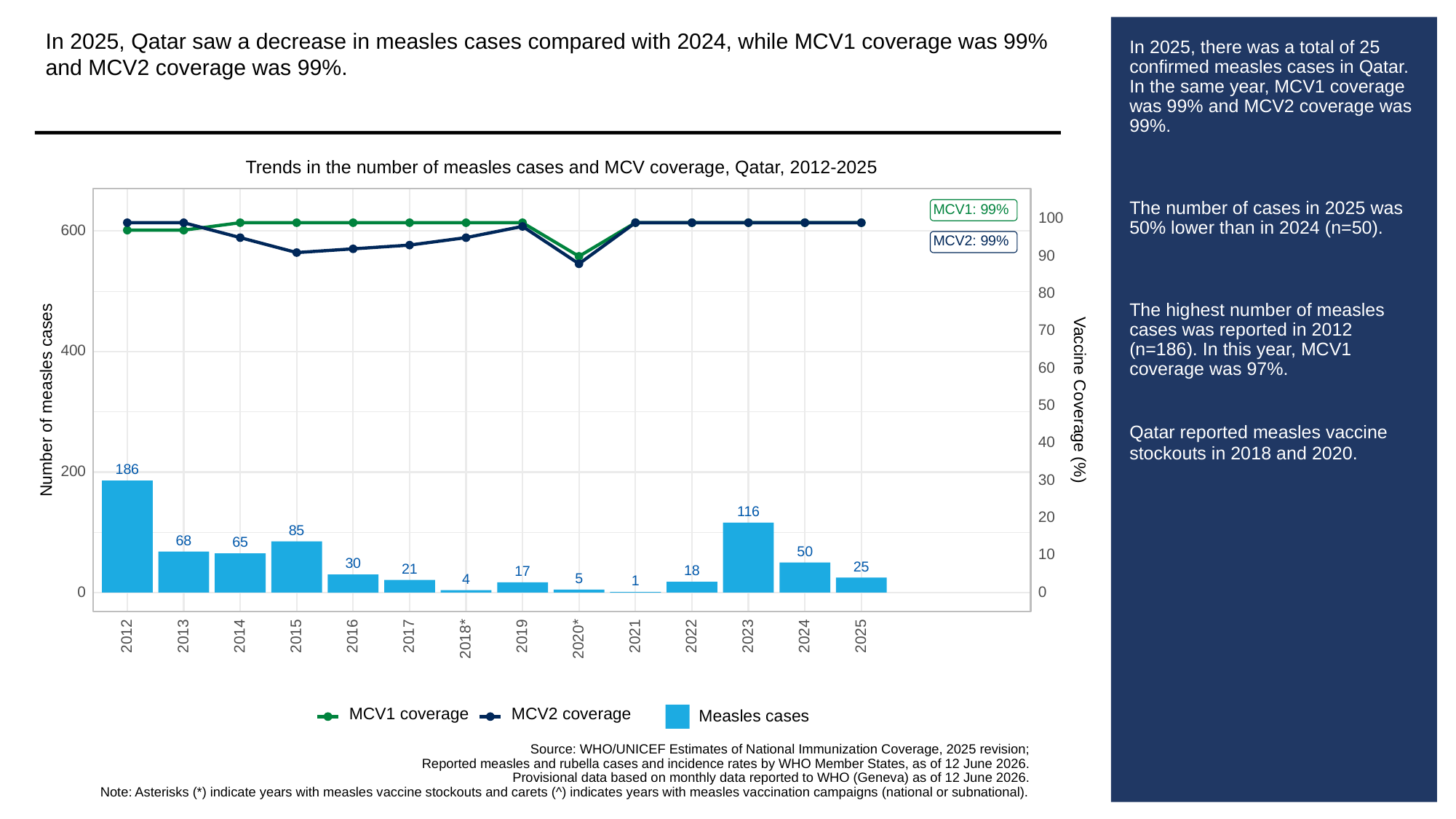

In 2025, Qatar saw a decrease in measles cases compared with 2024, while MCV1 coverage was 99% and MCV2 coverage was 99%.
# In 2025, there was a total of 25 confirmed measles cases in Qatar. In the same year, MCV1 coverage was 99% and MCV2 coverage was 99%.

The number of cases in 2025 was 50% lower than in 2024 (n=50).

The highest number of measles cases was reported in 2012 (n=186). In this year, MCV1 coverage was 97%.

Qatar reported measles vaccine stockouts in 2018 and 2020.

Trends in the number of measles cases and MCV coverage, Qatar, 2012-2025

MCV1: 99%

100

600

MCV2: 99%

90

80

70
400

60
Vaccine Coverage (%)
Number of measles cases
50

40
186
200

30

116
20

85

68
65

50
10

30
25

21
18
17
5

4
1

0
0

2013
2023
2012
2014
2015
2016
2017
2019
2021
2022
2024
2025
2018*
2020*

MCV1 coverage
MCV2 coverage
Measles cases

Source: WHO/UNICEF Estimates of National Immunization Coverage, 2025 revision;
Reported measles and rubella cases and incidence rates by WHO Member States, as of 12 June 2026.
Provisional data based on monthly data reported to WHO (Geneva) as of 12 June 2026.
Note: Asterisks (*) indicate years with measles vaccine stockouts and carets (^) indicates years with measles vaccination campaigns (national or subnational).